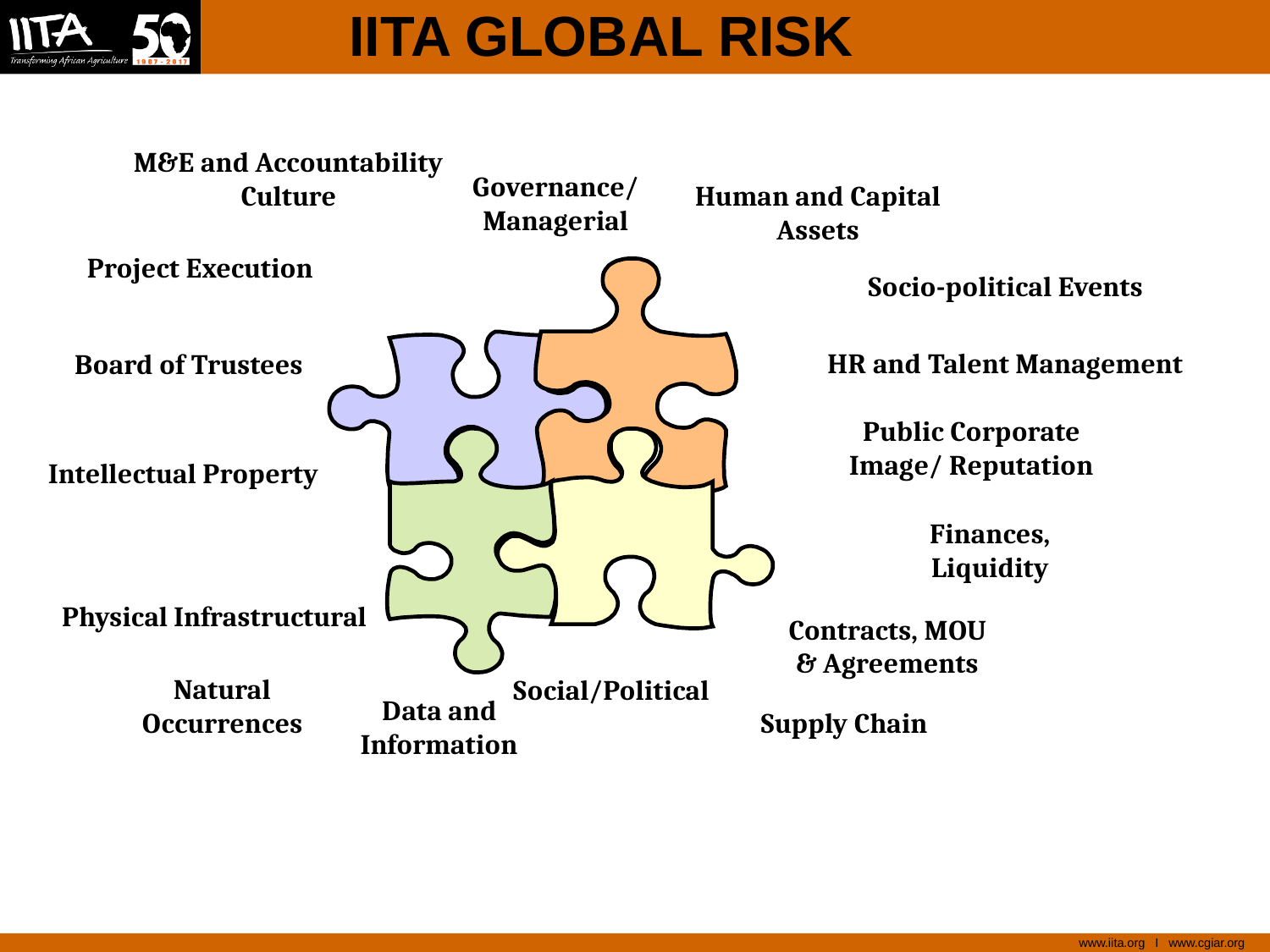

# IITA GLOBAL RISK

M&E and Accountability Culture
Governance/
Managerial
Human and Capital Assets
Project Execution

Socio-political Events

HR and Talent Management
Board of Trustees
Public Corporate Image/ Reputation

Intellectual Property
Finances, Liquidity
Physical Infrastructural
Contracts, MOU & Agreements
Natural Occurrences
Social/Political
Data and Information
Supply Chain